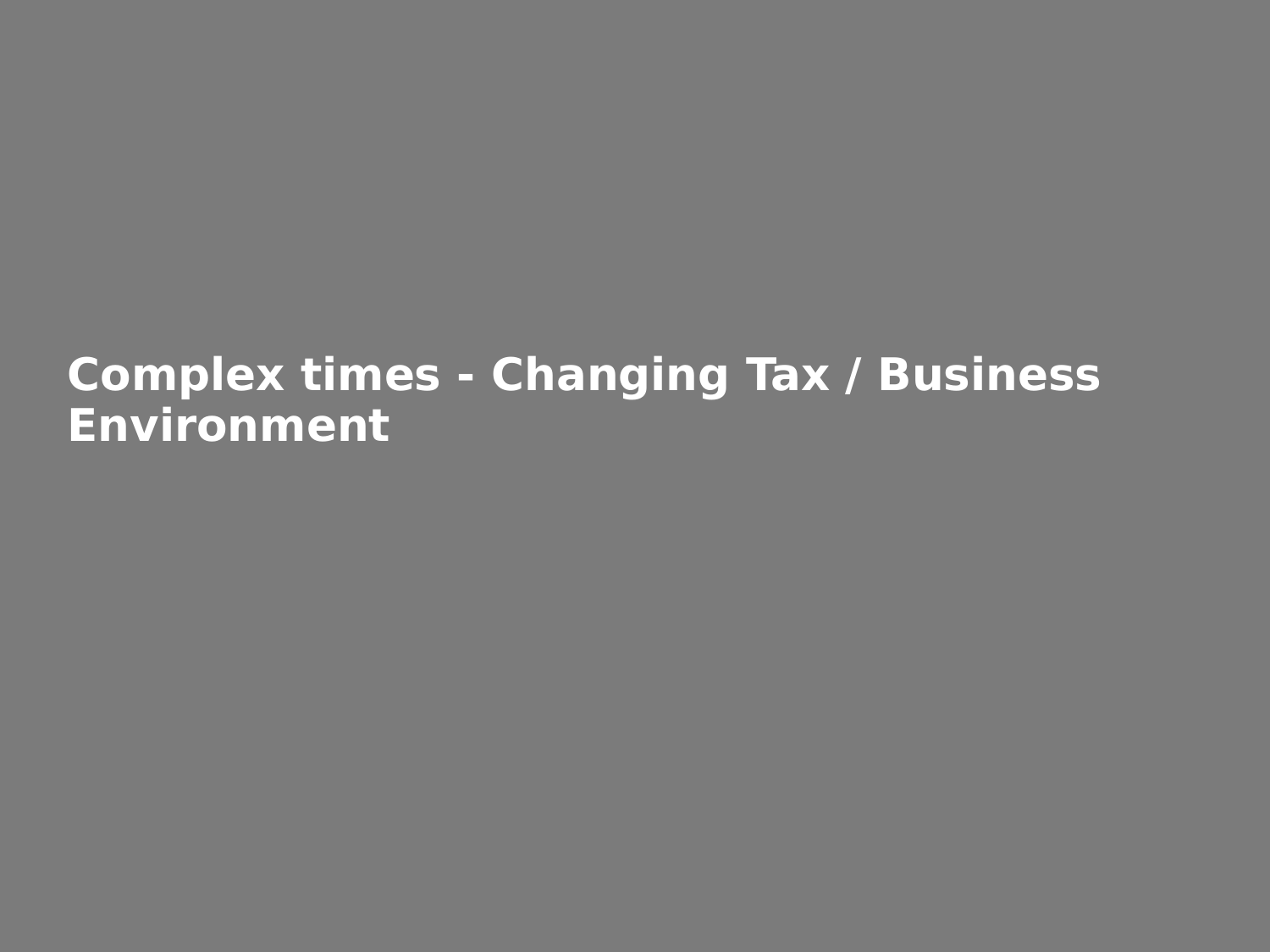

# Complex times - Changing Tax / Business Environment